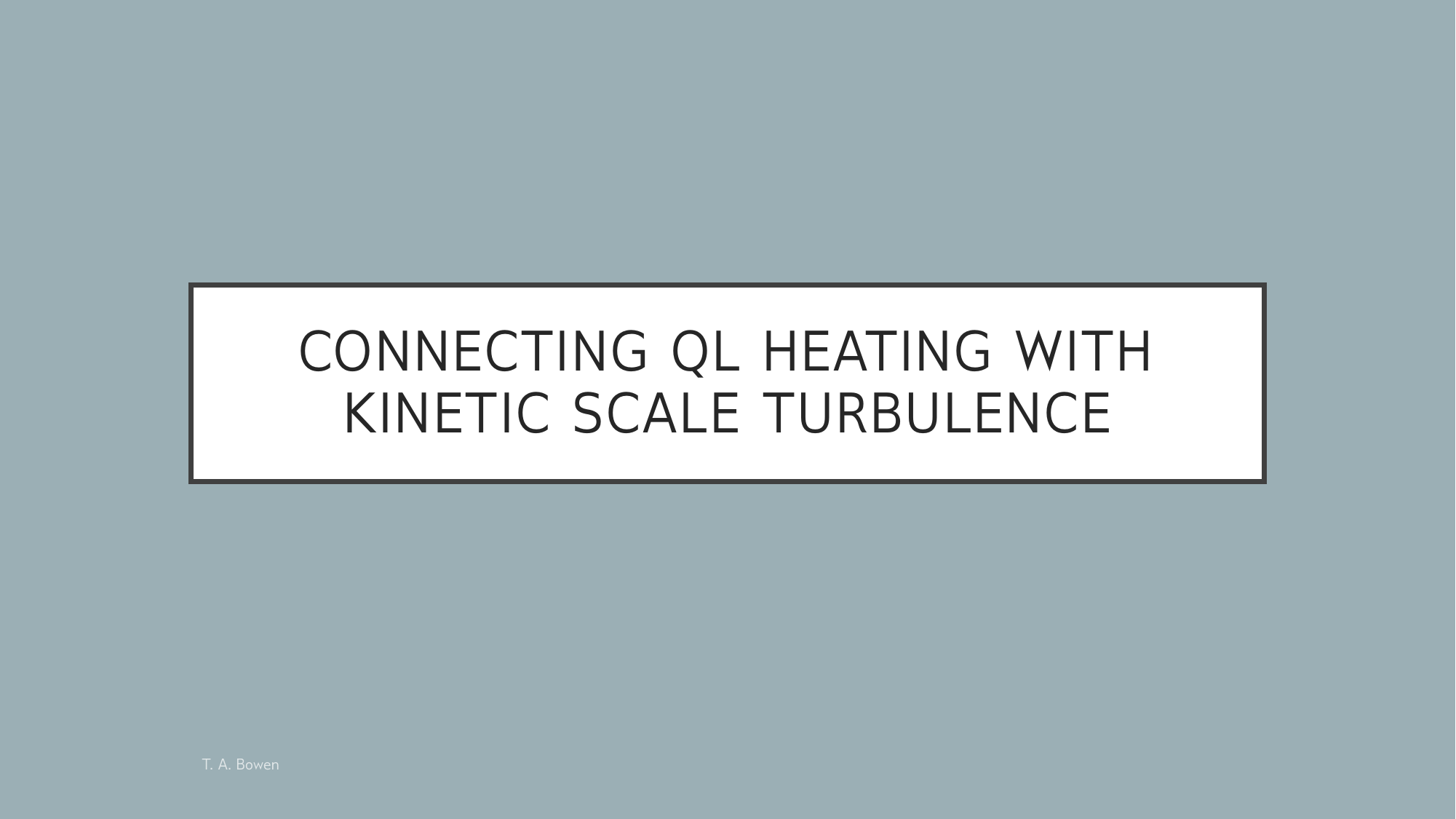

# Connecting QL HEATING WITH KINETIC SCALE Turbulence

T. A. Bowen